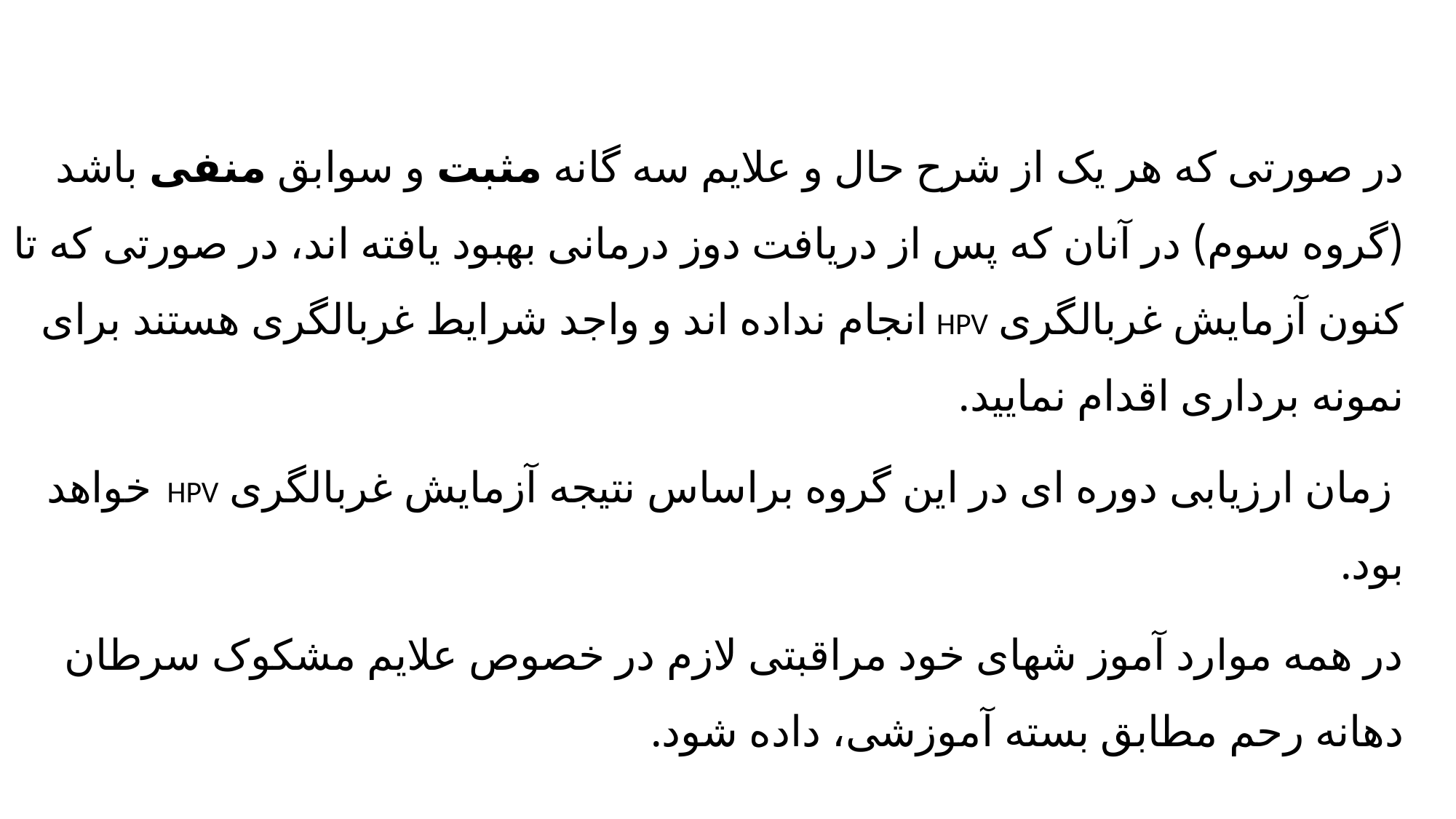

#
در صورتی که هر یک از شرح حال و علایم سه گانه مثبت و سوابق منفی باشد (گروه سوم) در آنان که پس از دریافت دوز درمانی بهبود یافته اند، در صورتی که تا کنون آزمایش غربالگری HPV انجام نداده اند و واجد شرایط غربالگری هستند برای نمونه برداری اقدام نمایید.
 زمان ارزیابی دوره ای در این گروه براساس نتیجه آزمایش غربالگری HPV  خواهد بود.
در همه موارد آموز شهای خود مراقبتی لازم در خصوص علایم مشکوک سرطان دهانه رحم مطابق بسته آموزشی، داده شود.